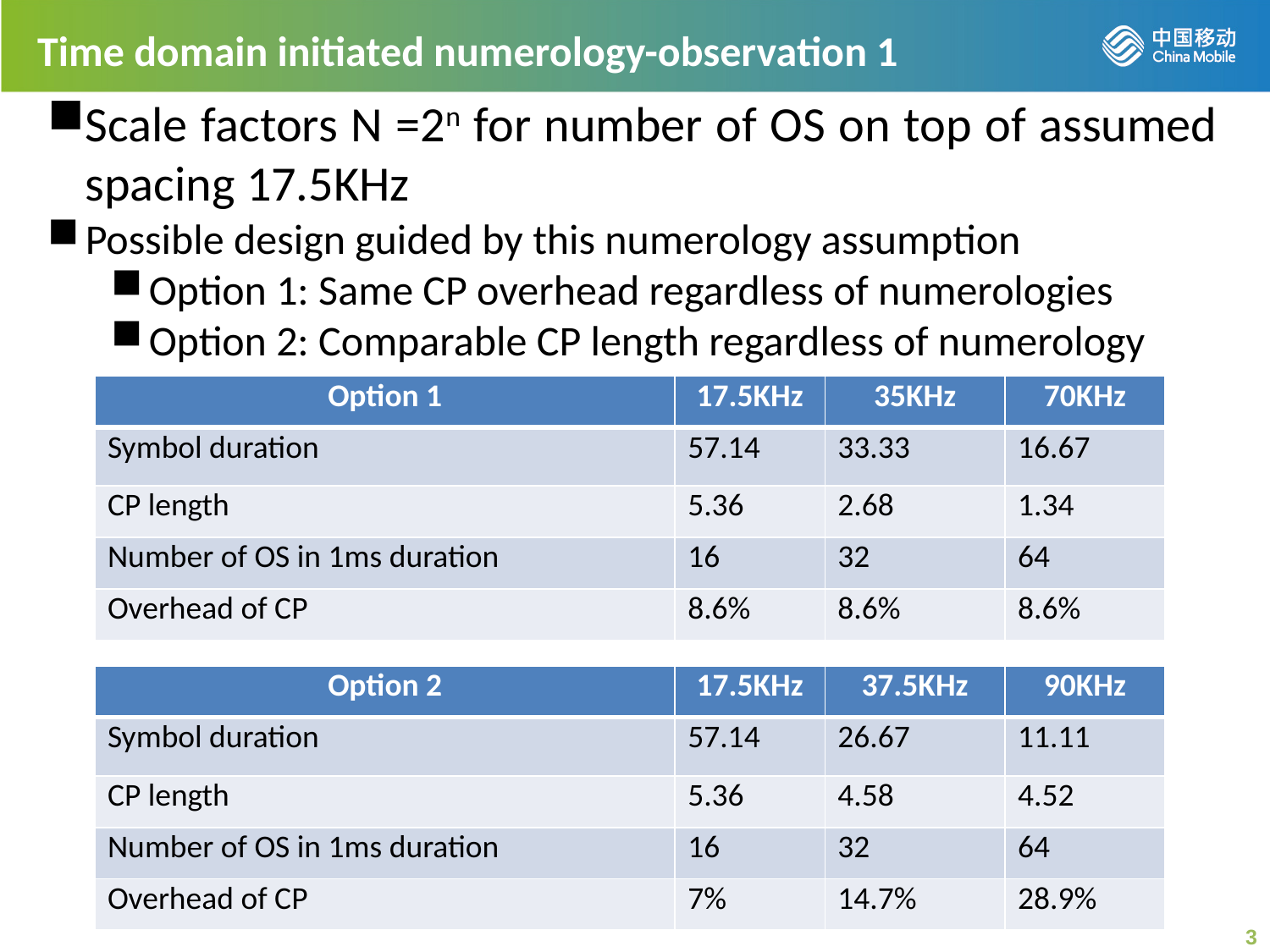

Time domain initiated numerology-observation 1
Scale factors N =2n for number of OS on top of assumed spacing 17.5KHz
Possible design guided by this numerology assumption
Option 1: Same CP overhead regardless of numerologies
Option 2: Comparable CP length regardless of numerology
| Option 1 | 17.5KHz | 35KHz | 70KHz |
| --- | --- | --- | --- |
| Symbol duration | 57.14 | 33.33 | 16.67 |
| CP length | 5.36 | 2.68 | 1.34 |
| Number of OS in 1ms duration | 16 | 32 | 64 |
| Overhead of CP | 8.6% | 8.6% | 8.6% |
| Option 2 | 17.5KHz | 37.5KHz | 90KHz |
| --- | --- | --- | --- |
| Symbol duration | 57.14 | 26.67 | 11.11 |
| CP length | 5.36 | 4.58 | 4.52 |
| Number of OS in 1ms duration | 16 | 32 | 64 |
| Overhead of CP | 7% | 14.7% | 28.9% |